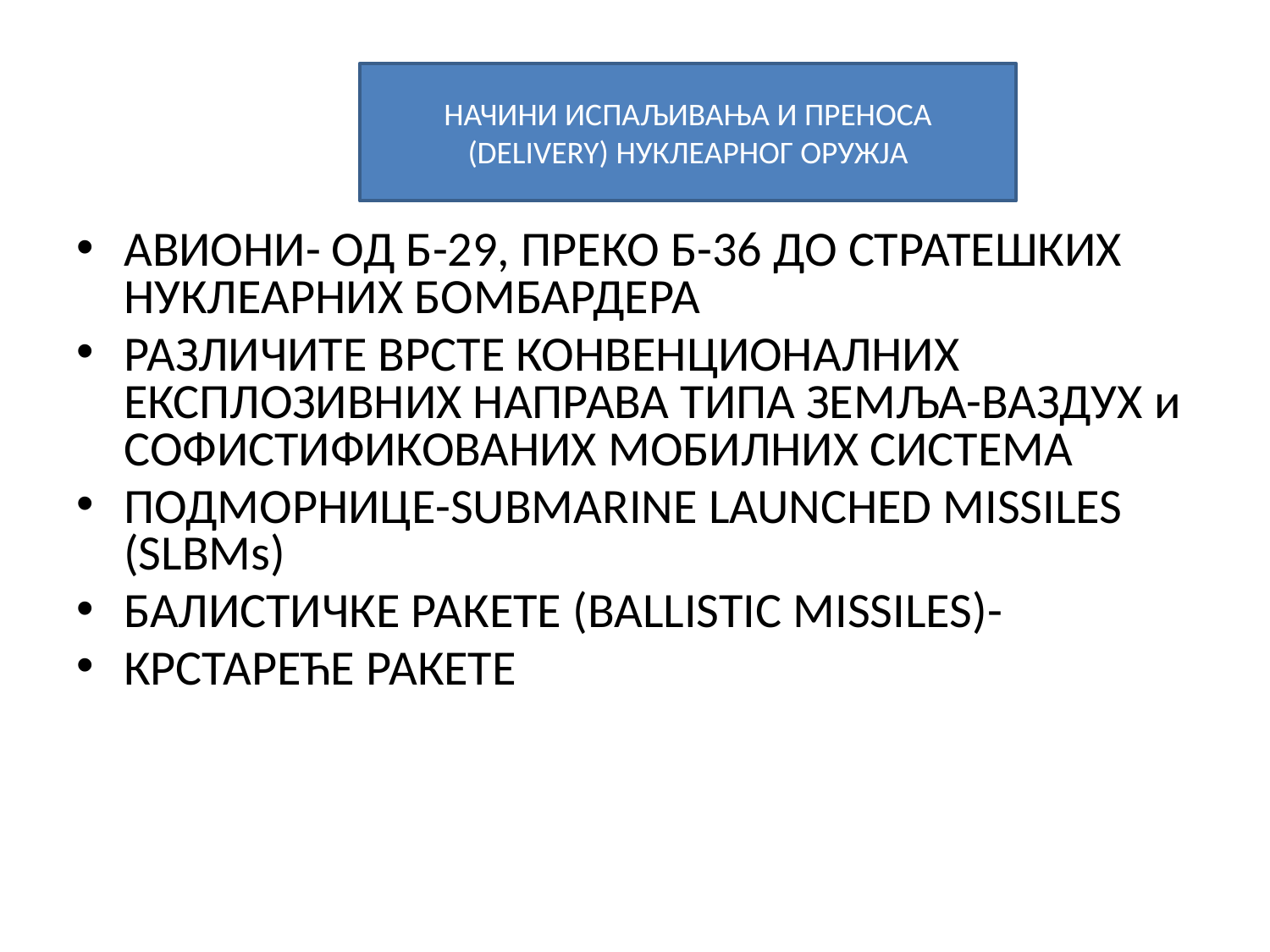

НАЧИНИ ИСПАЉИВАЊА И ПРЕНОСА (DELIVERY) НУКЛЕАРНОГ ОРУЖЈА
АВИОНИ- ОД Б-29, ПРЕКО Б-36 ДО СТРАТЕШКИХ НУКЛЕАРНИХ БОМБАРДЕРА
РАЗЛИЧИТЕ ВРСТЕ КОНВЕНЦИОНАЛНИХ ЕКСПЛОЗИВНИХ НАПРАВА ТИПА ЗЕМЉА-ВАЗДУХ и СОФИСТИФИКОВАНИХ МОБИЛНИХ СИСТЕМА
ПОДМОРНИЦЕ-SUBMARINE LAUNCHED MISSILES (SLBMs)
БАЛИСТИЧКЕ РАКЕТЕ (BALLISTIC MISSILES)-
КРСТАРЕЋЕ РАКЕТЕ